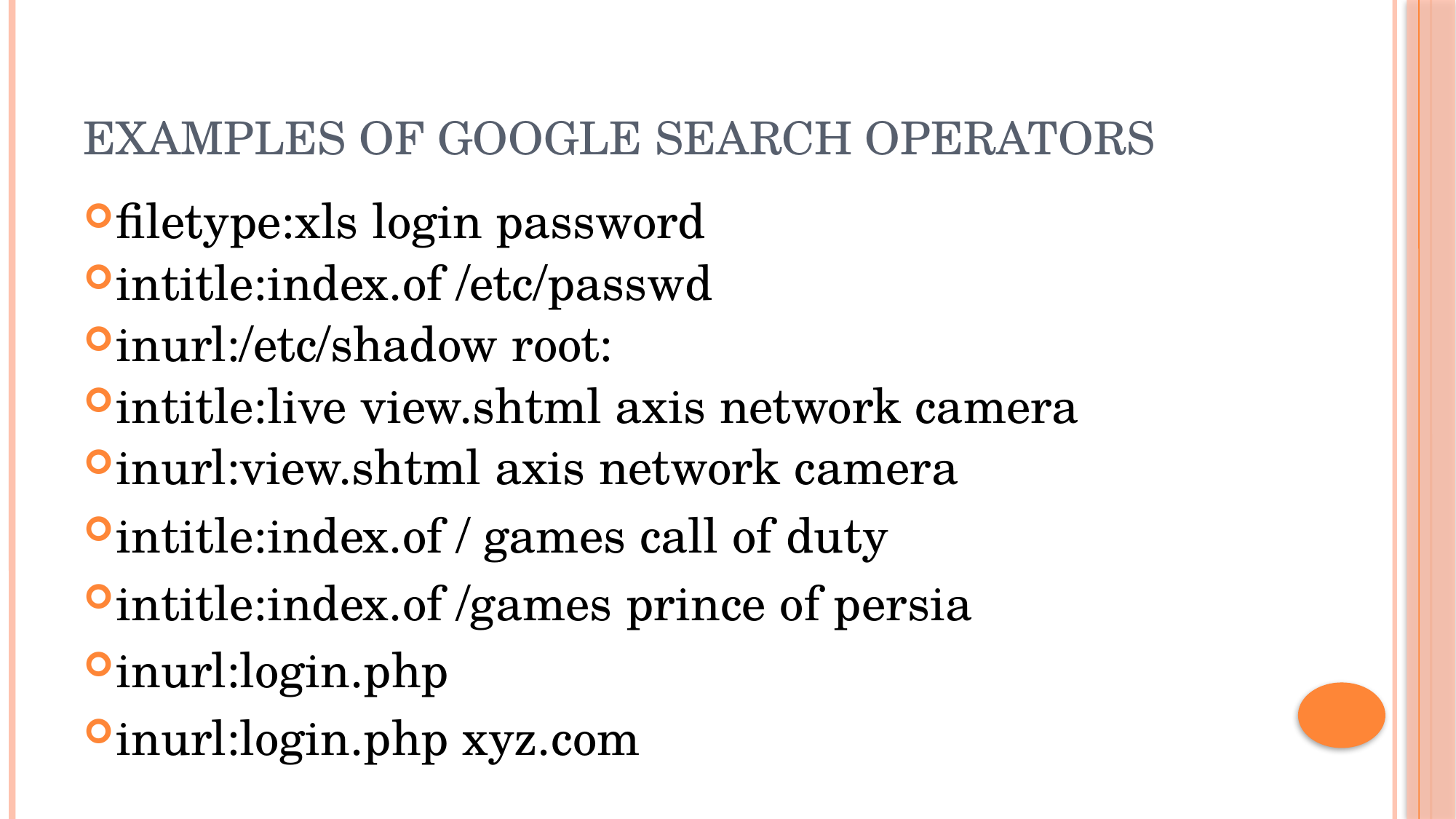

# Examples of Google Search Operators
filetype:xls login password
intitle:index.of /etc/passwd
inurl:/etc/shadow root:
intitle:live view.shtml axis network camera
inurl:view.shtml axis network camera
intitle:index.of / games call of duty
intitle:index.of /games prince of persia
inurl:login.php
inurl:login.php xyz.com